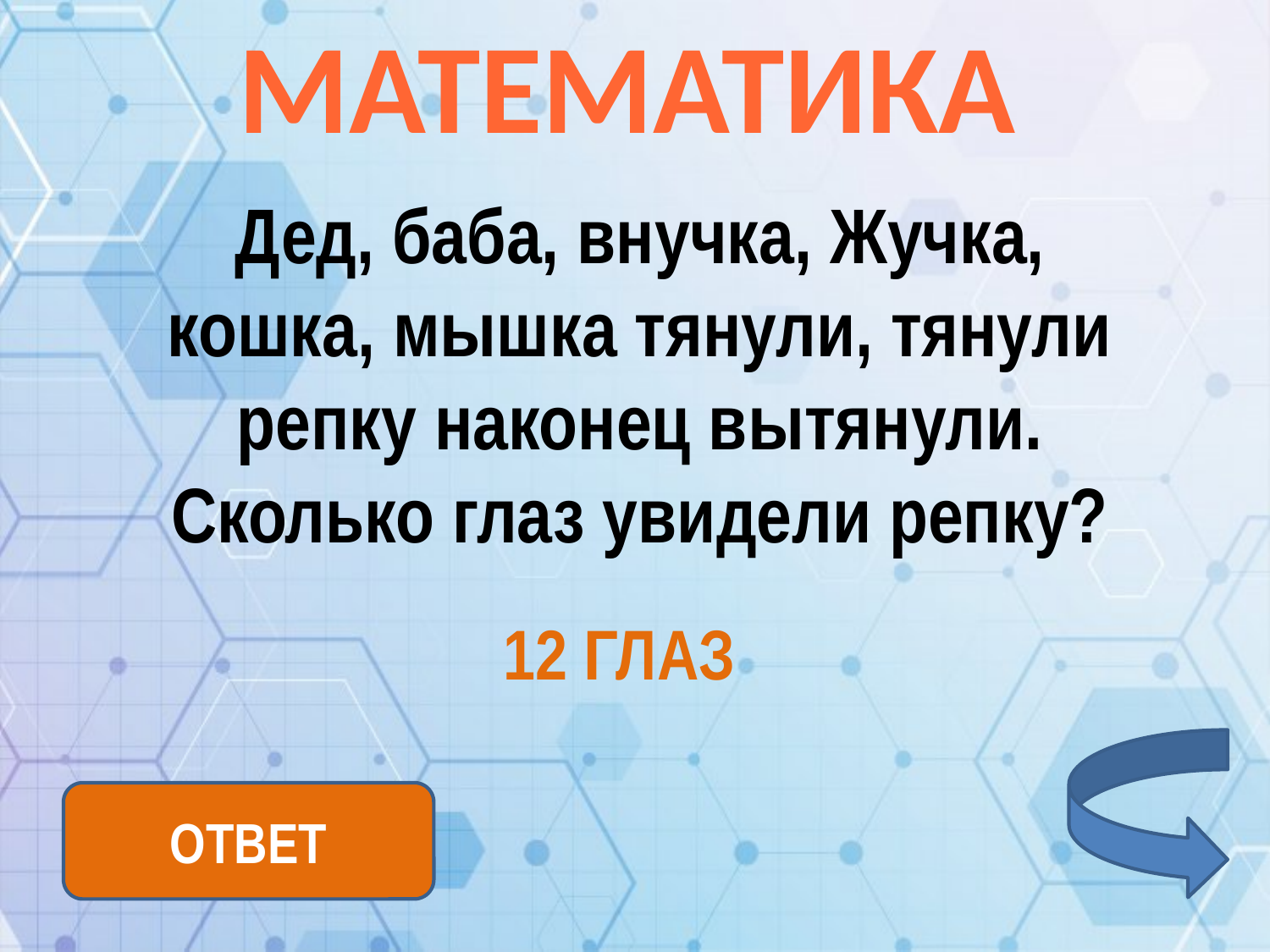

МАТЕМАТИКА
Дед, баба, внучка, Жучка, кошка, мышка тянули, тянули репку наконец вытянули. Сколько глаз увидели репку?
12 ГЛАЗ

ОТВЕТ